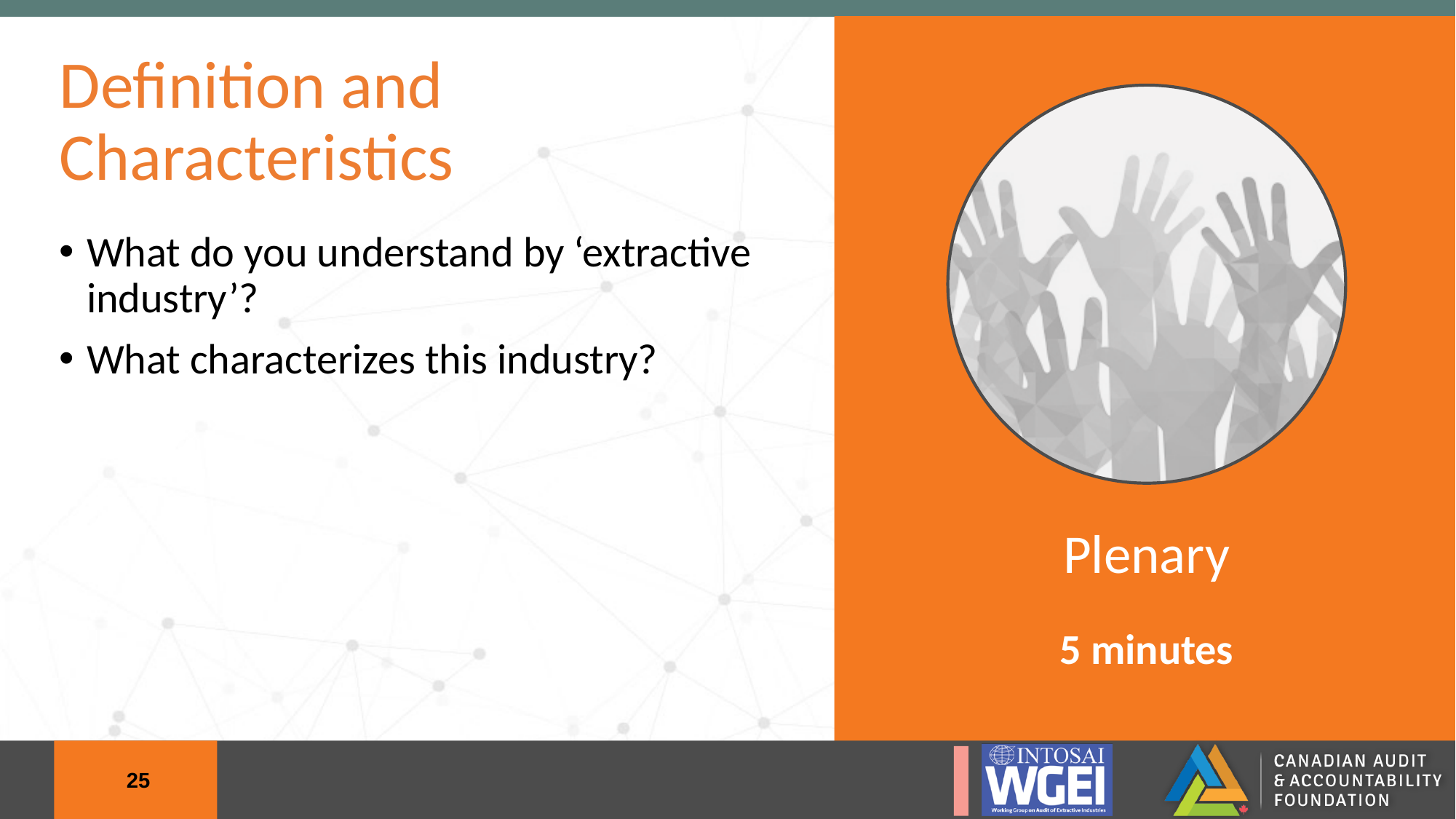

# Definition and Characteristics
What do you understand by ‘extractive industry’?
What characterizes this industry?
5 minutes